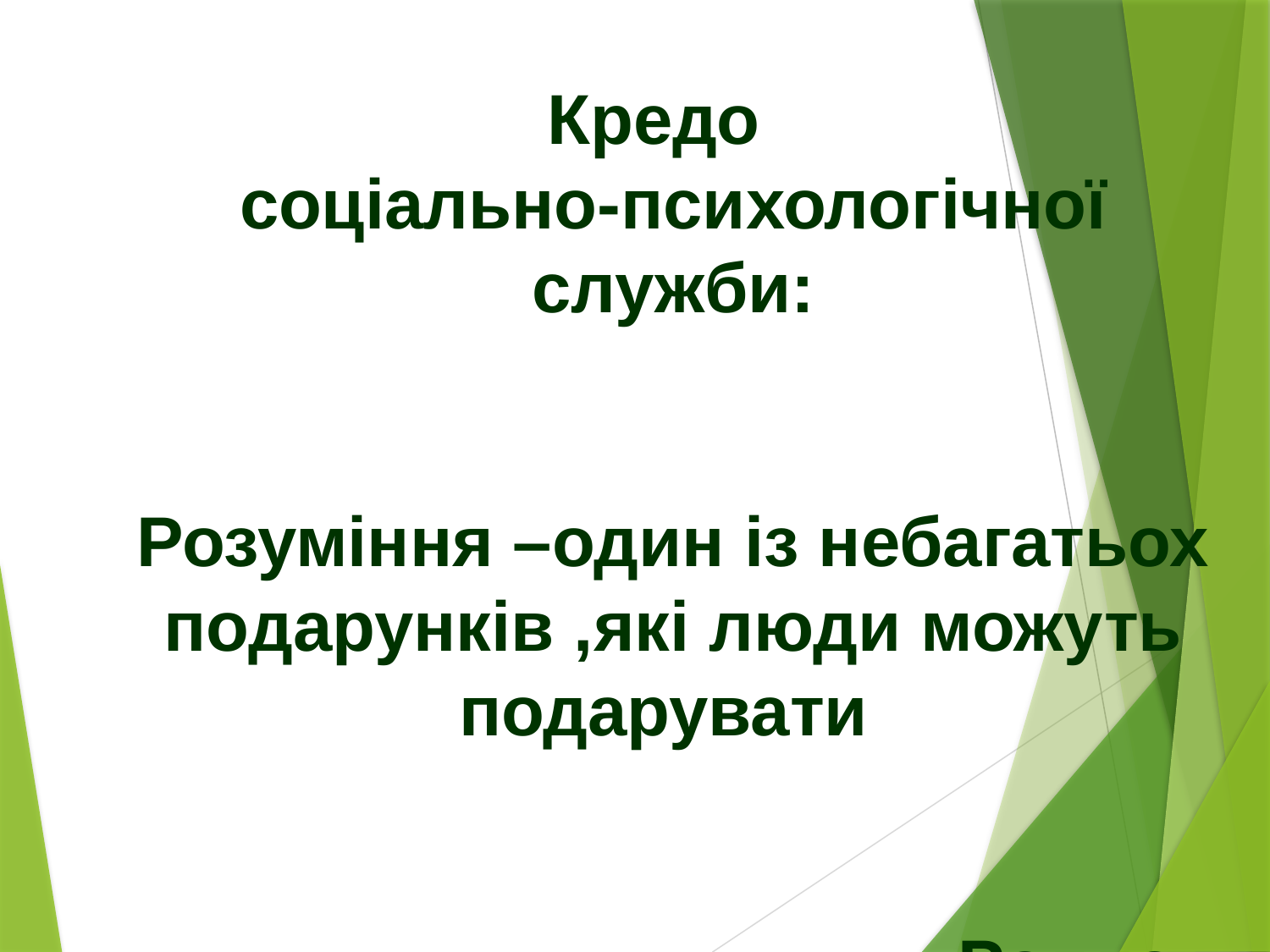

Кредо
соціально-психологічної служби:

Розуміння –один із небагатьох подарунків ,які люди можуть подарувати

                                         Ролло  Мей